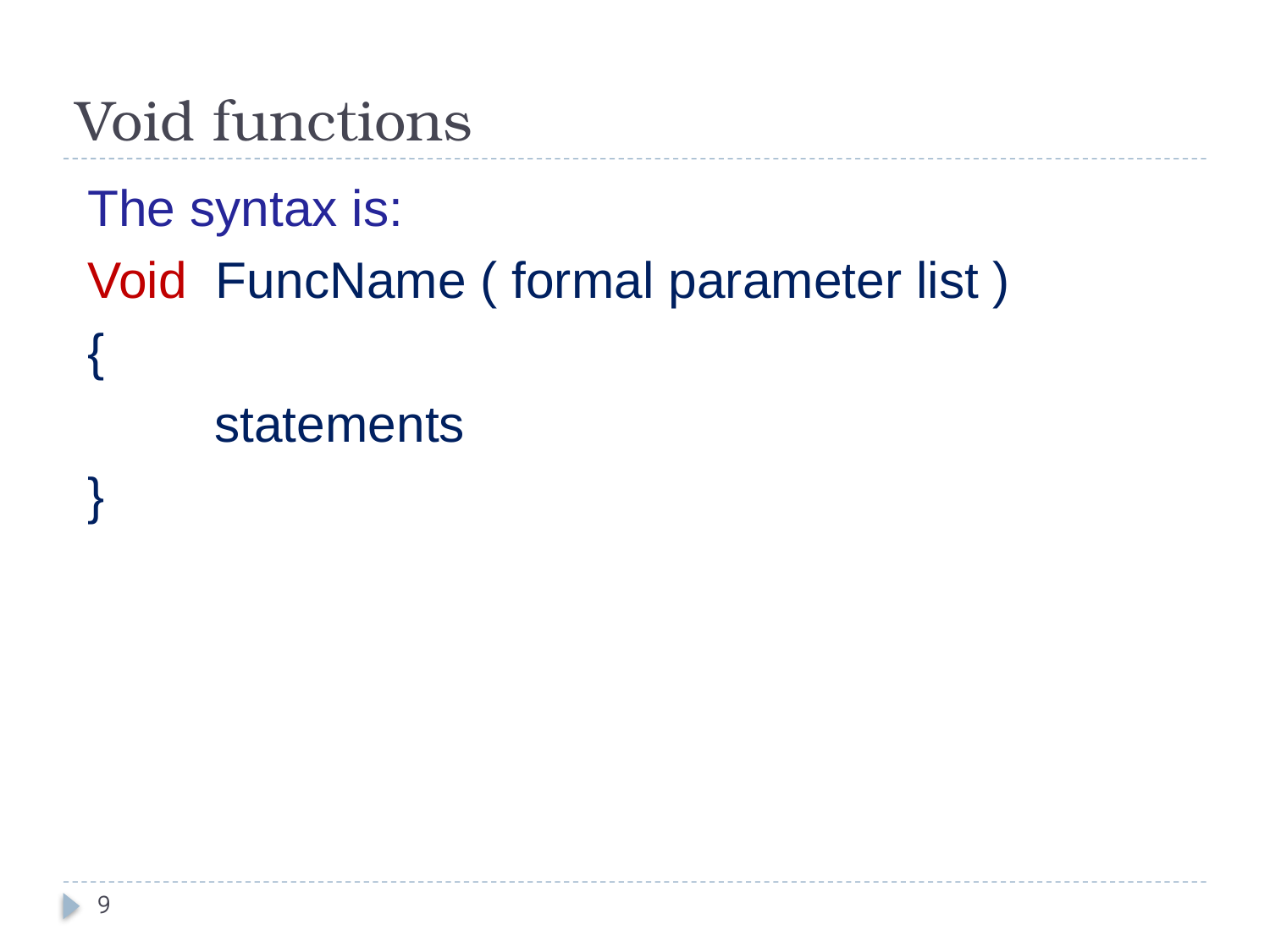

# Void functions
The syntax is:
Void  FuncName ( formal parameter list )‏
{
	statements
}

9